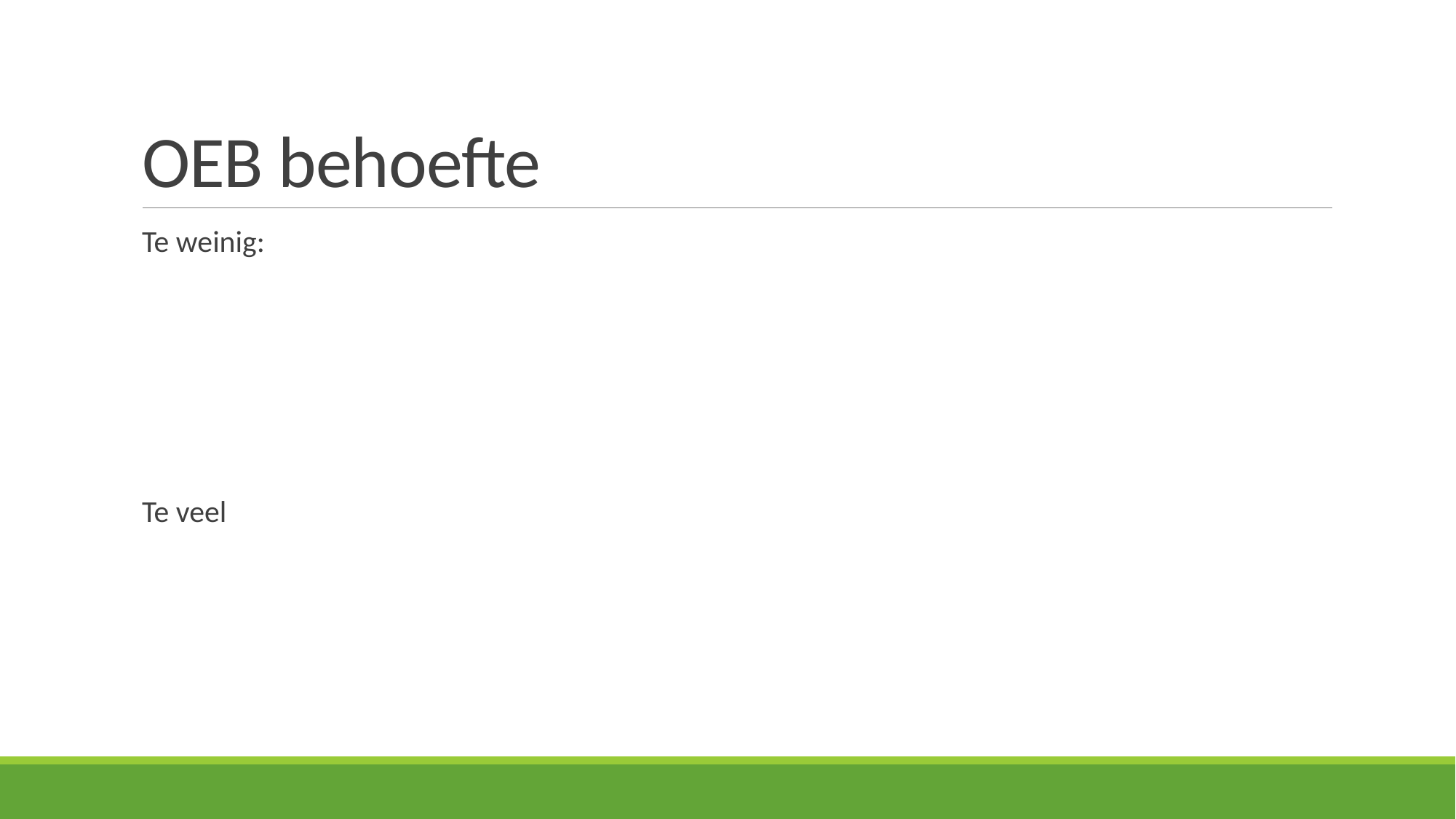

# OEB behoefte
Te weinig:

Te veel